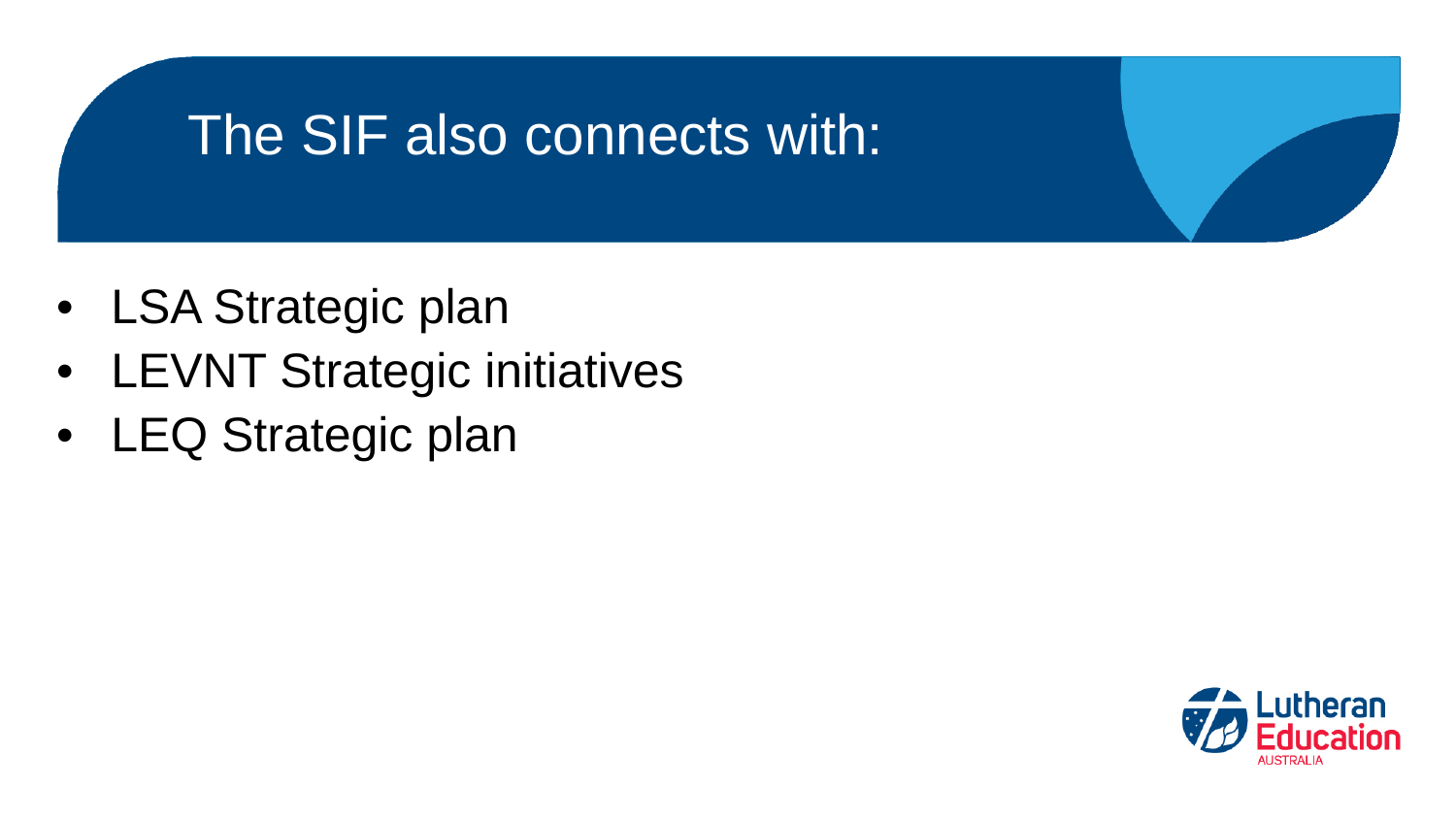

# The SIF also connects with:
LSA Strategic plan
LEVNT Strategic initiatives
LEQ Strategic plan